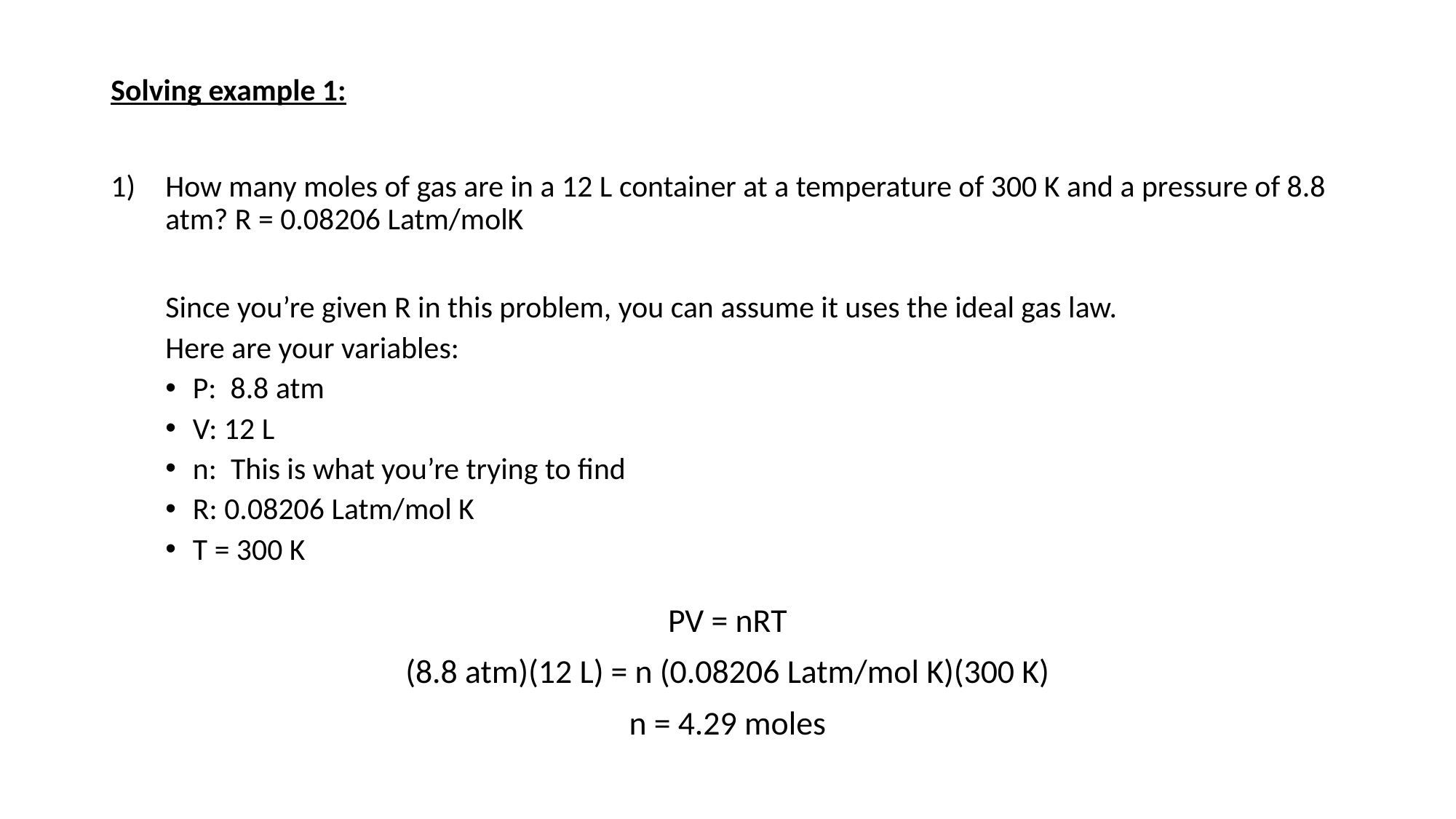

Solving example 1:

How many moles of gas are in a 12 L container at a temperature of 300 K and a pressure of 8.8 atm? R = 0.08206 Latm/molK

Since you’re given R in this problem, you can assume it uses the ideal gas law.
Here are your variables:
P:  8.8 atm
V: 12 L
n:  This is what you’re trying to find
R: 0.08206 Latm/mol K
T = 300 K

PV = nRT
(8.8 atm)(12 L) = n (0.08206 Latm/mol K)(300 K)
n = 4.29 moles